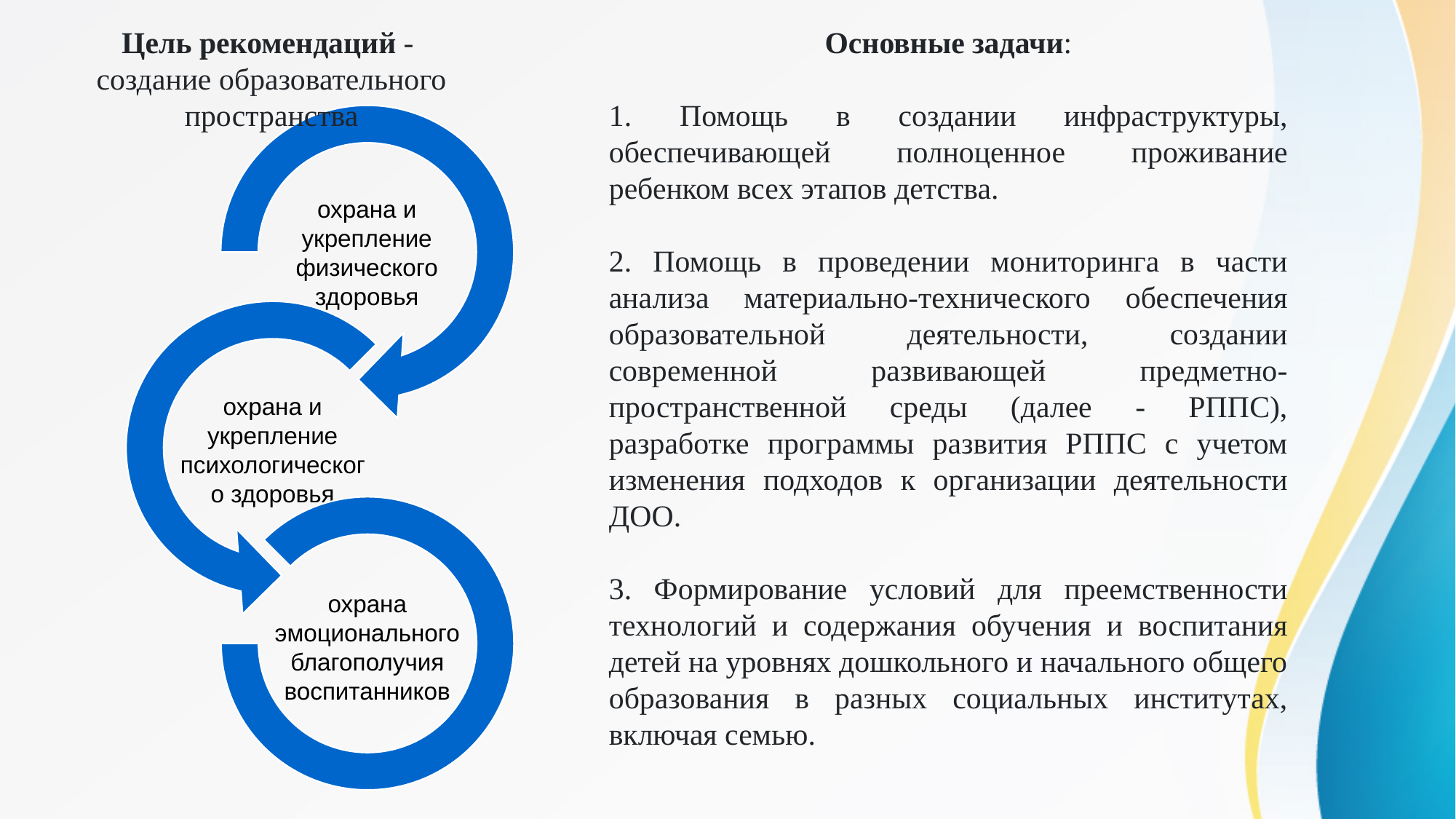

Цель рекомендаций -
создание образовательного пространства
Основные задачи:

1. Помощь в создании инфраструктуры, обеспечивающей полноценное проживание ребенком всех этапов детства.

2. Помощь в проведении мониторинга в части анализа материально-технического обеспечения образовательной деятельности, создании современной развивающей предметно-пространственной среды (далее - РППС), разработке программы развития РППС с учетом изменения подходов к организации деятельности ДОО.

3. Формирование условий для преемственности технологий и содержания обучения и воспитания детей на уровнях дошкольного и начального общего образования в разных социальных институтах, включая семью.
охрана и укрепление физического здоровья
охрана и укрепление психологического здоровья
охрана эмоционального благополучия воспитанников